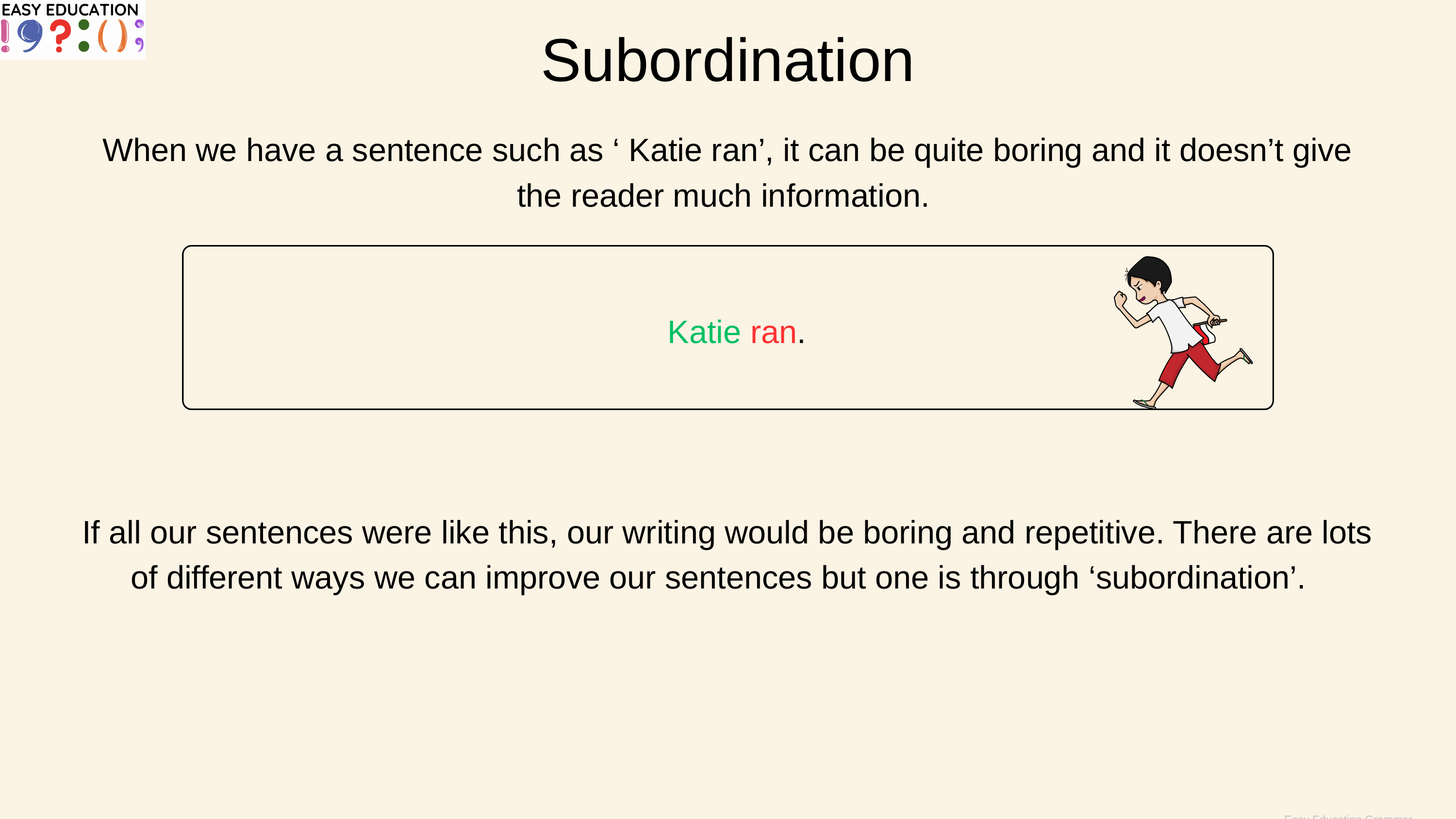

Subordination
When we have a sentence such as ‘ Katie ran’, it can be quite boring and it doesn’t give the reader much information.

Katie ran.
If all our sentences were like this, our writing would be boring and repetitive. There are lots of different ways we can improve our sentences but one is through ‘subordination’.